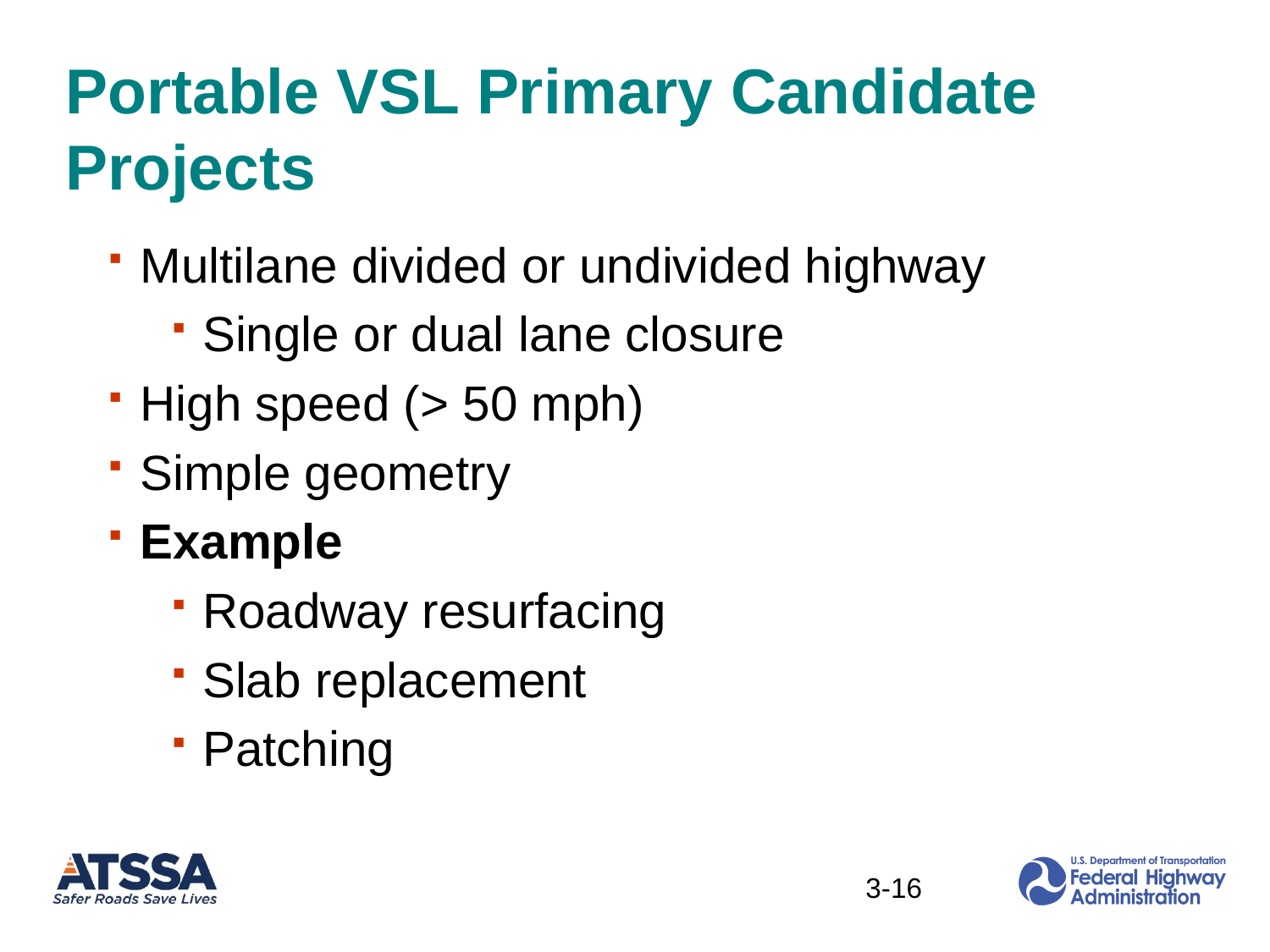

# Portable VSL Primary Candidate Projects
Multilane divided or undivided highway
Single or dual lane closure
High speed (> 50 mph)
Simple geometry
Example
Roadway resurfacing
Slab replacement
Patching